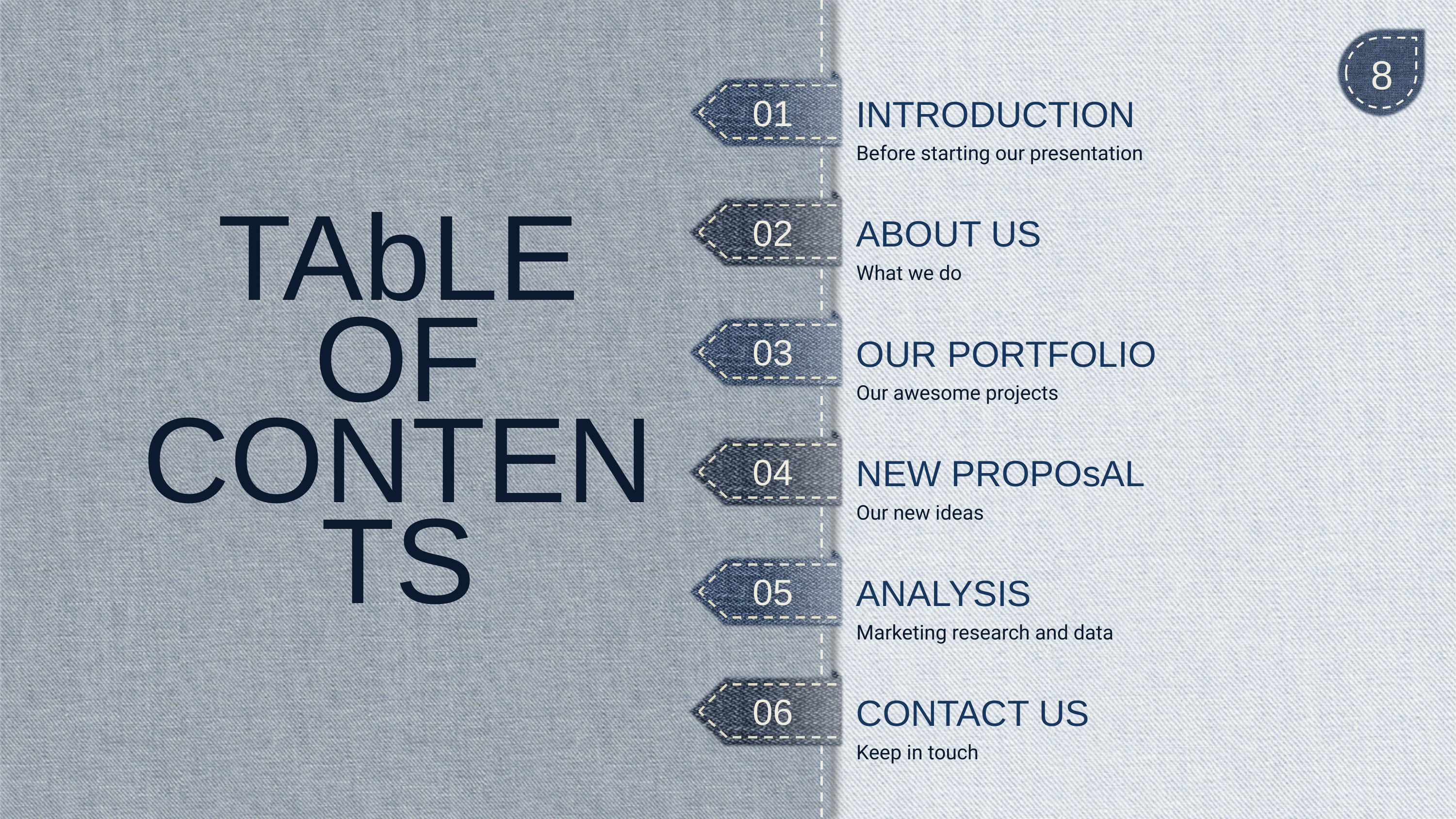

8
INTRODUCTION
01
Before starting our presentation
ABOUT US
TAbLE OF
CONTENTS
02
What we do
OUR PORTFOLIO
03
Our awesome projects
NEW PROPOsAL
04
Our new ideas
ANALYSIS
05
Marketing research and data
CONTACT US
06
Keep in touch